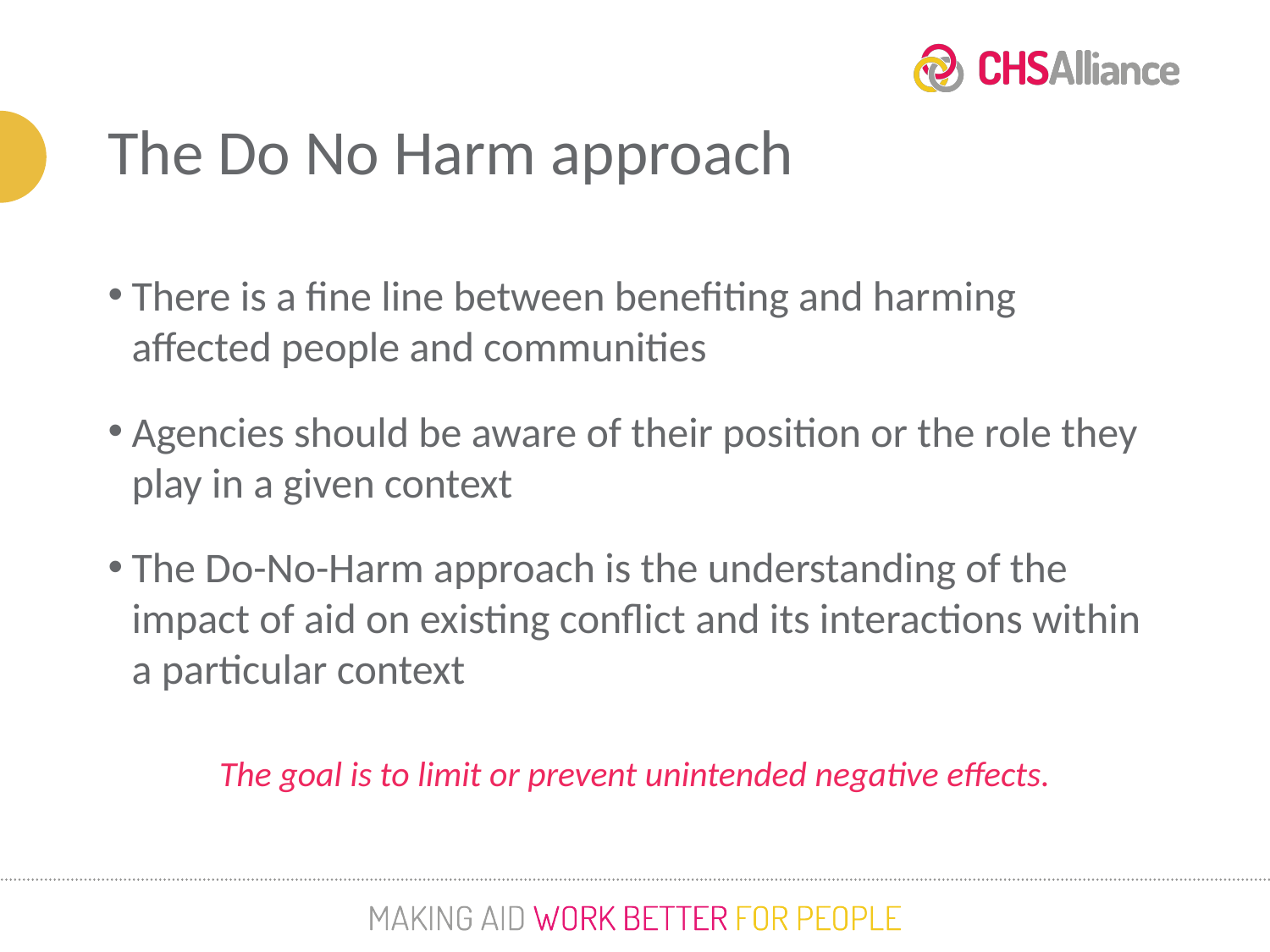

The Do No Harm approach

There is a fine line between benefiting and harming affected people and communities
Agencies should be aware of their position or the role they play in a given context
The Do-No-Harm approach is the understanding of the impact of aid on existing conflict and its interactions within a particular context

The goal is to limit or prevent unintended negative effects.